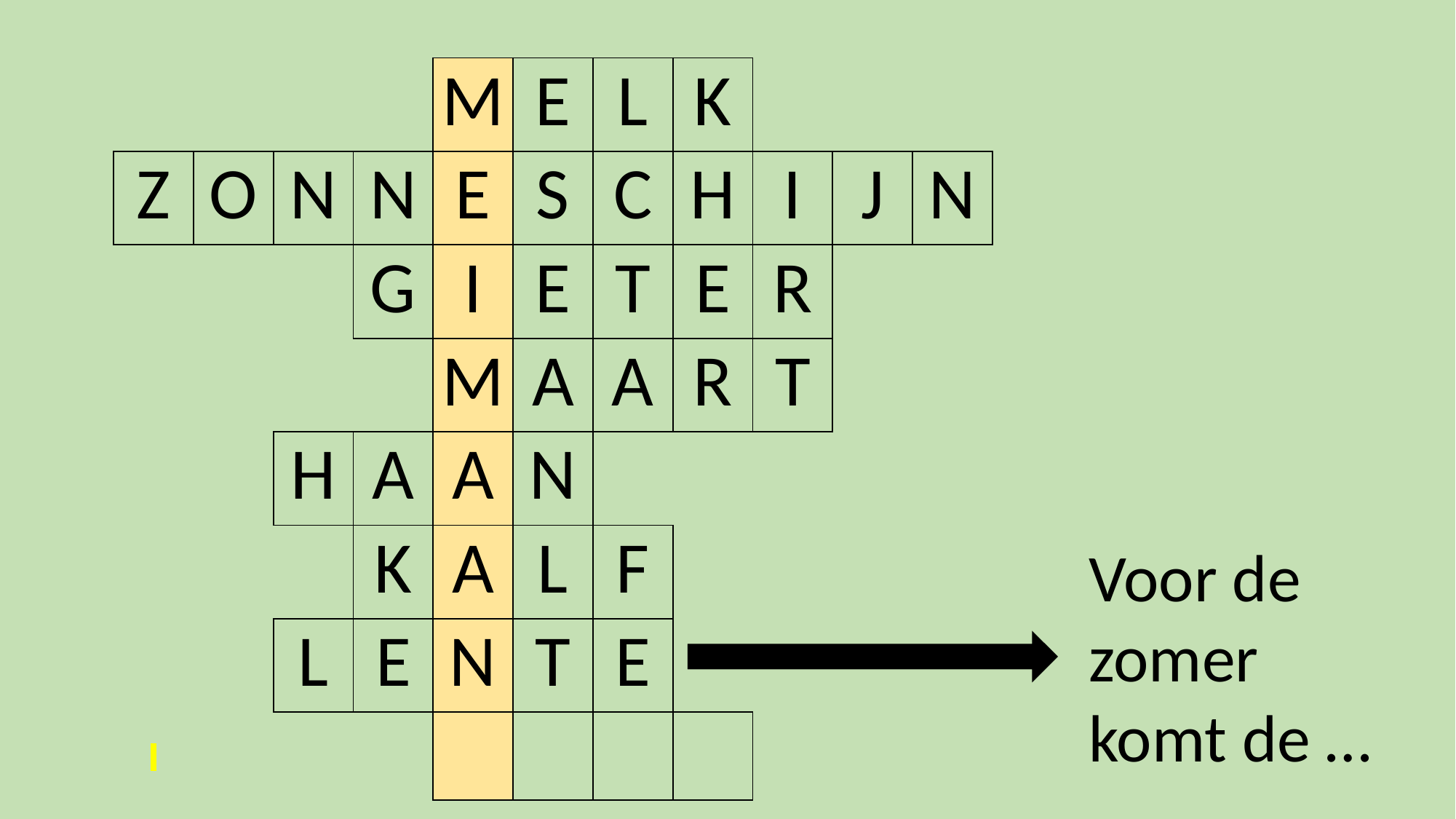

|  |  |  |  | M | E | L | K |  |  |  |
| --- | --- | --- | --- | --- | --- | --- | --- | --- | --- | --- |
| Z | O | N | N | E | S | C | H | I | J | N |
|  |  |  | G | I | E | T | E | R |  |  |
|  |  |  |  | M | A | A | R | T |  |  |
|  |  | H | A | A | N |  |  |  |  |  |
|  |  |  | K | A | L | F |  |  |  |  |
|  |  | L | E | N | T | E |  |  |  |  |
|  |  |  |  |  |  |  |  |  |  |  |

Voor de zomer komt de …